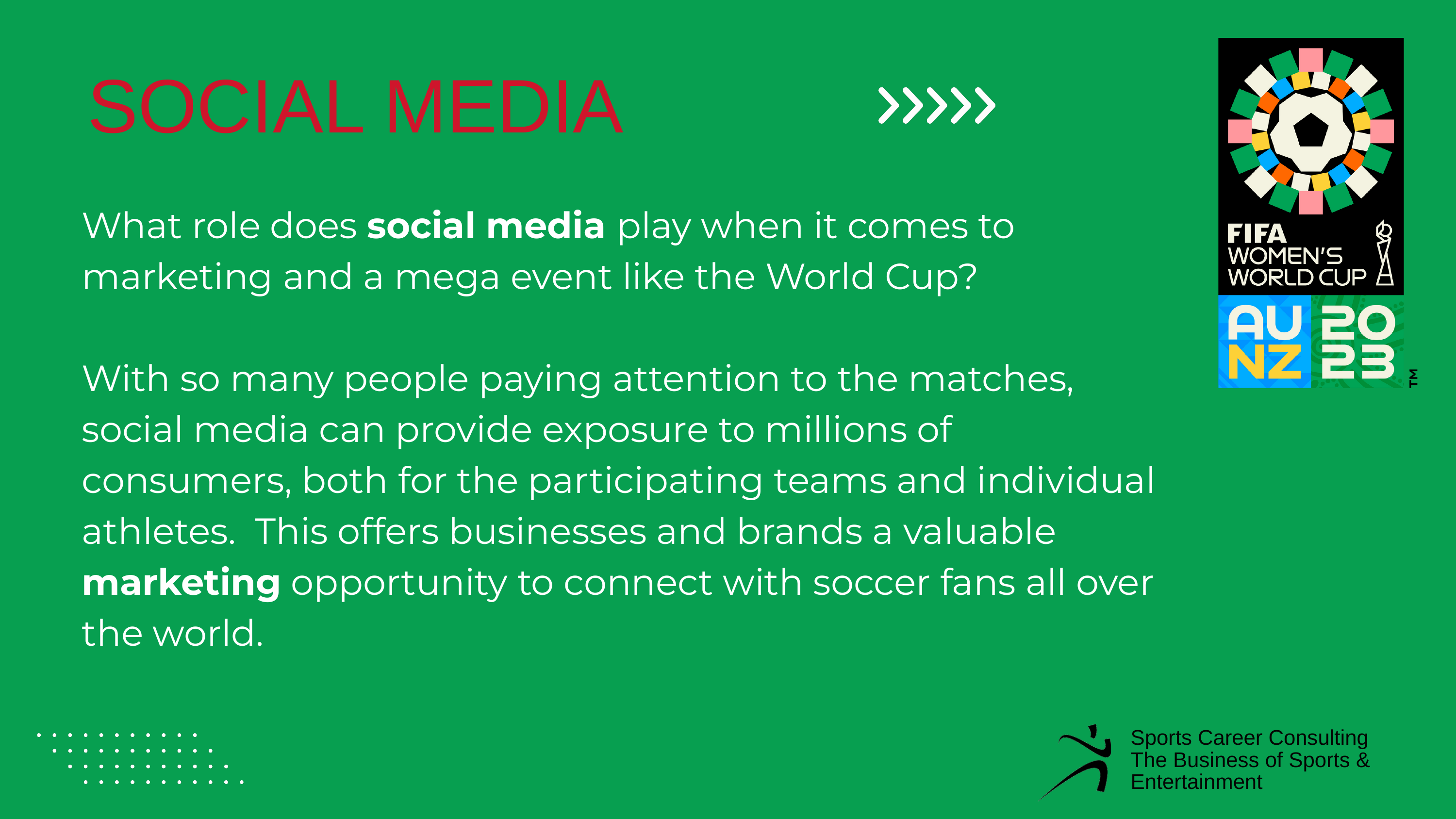

SOCIAL MEDIA

What role does social media play when it comes to marketing and a mega event like the World Cup?

With so many people paying attention to the matches, social media can provide exposure to millions of consumers, both for the participating teams and individual athletes.  This offers businesses and brands a valuable marketing opportunity to connect with soccer fans all over the world.

Sports Career Consulting
The Business of Sports & Entertainment